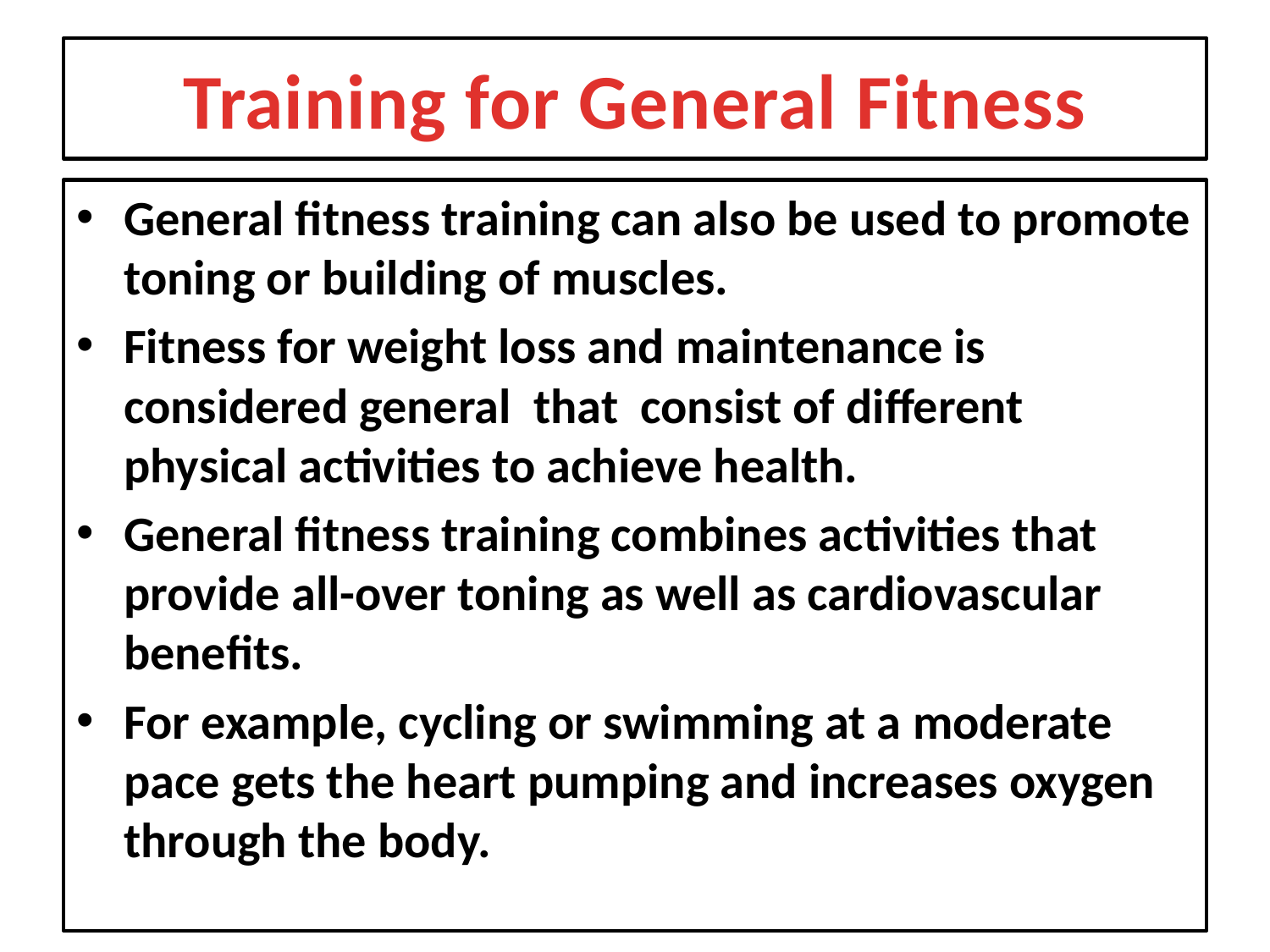

# Training for General Fitness
General fitness training can also be used to promote toning or building of muscles.
Fitness for weight loss and maintenance is considered general  that  consist of different physical activities to achieve health.
General fitness training combines activities that provide all-over toning as well as cardiovascular benefits.
For example, cycling or swimming at a moderate pace gets the heart pumping and increases oxygen through the body.